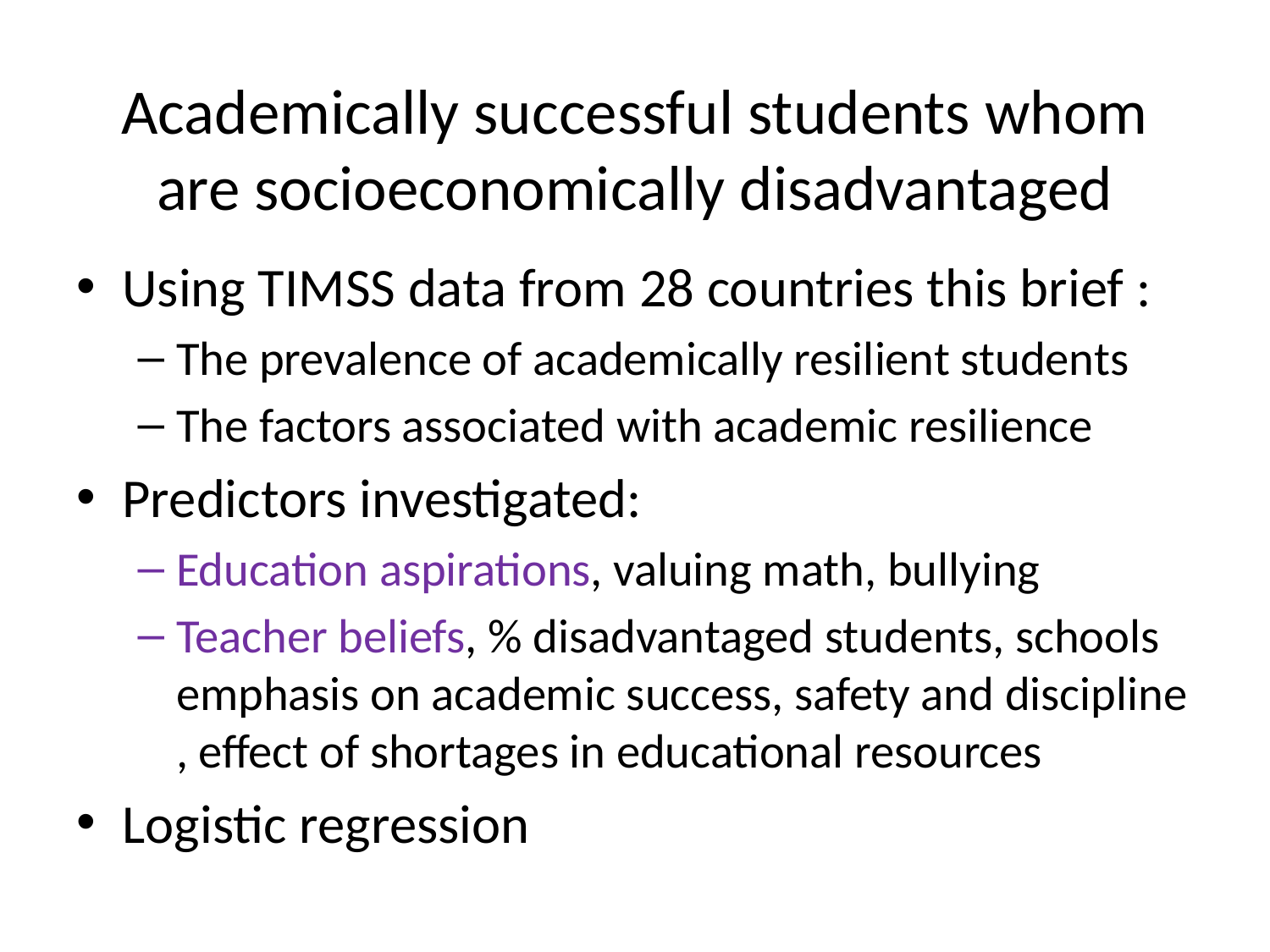

# Academically successful students whom are socioeconomically disadvantaged
Using TIMSS data from 28 countries this brief :
The prevalence of academically resilient students
The factors associated with academic resilience
Predictors investigated:
Education aspirations, valuing math, bullying
Teacher beliefs, % disadvantaged students, schools emphasis on academic success, safety and discipline , effect of shortages in educational resources
Logistic regression